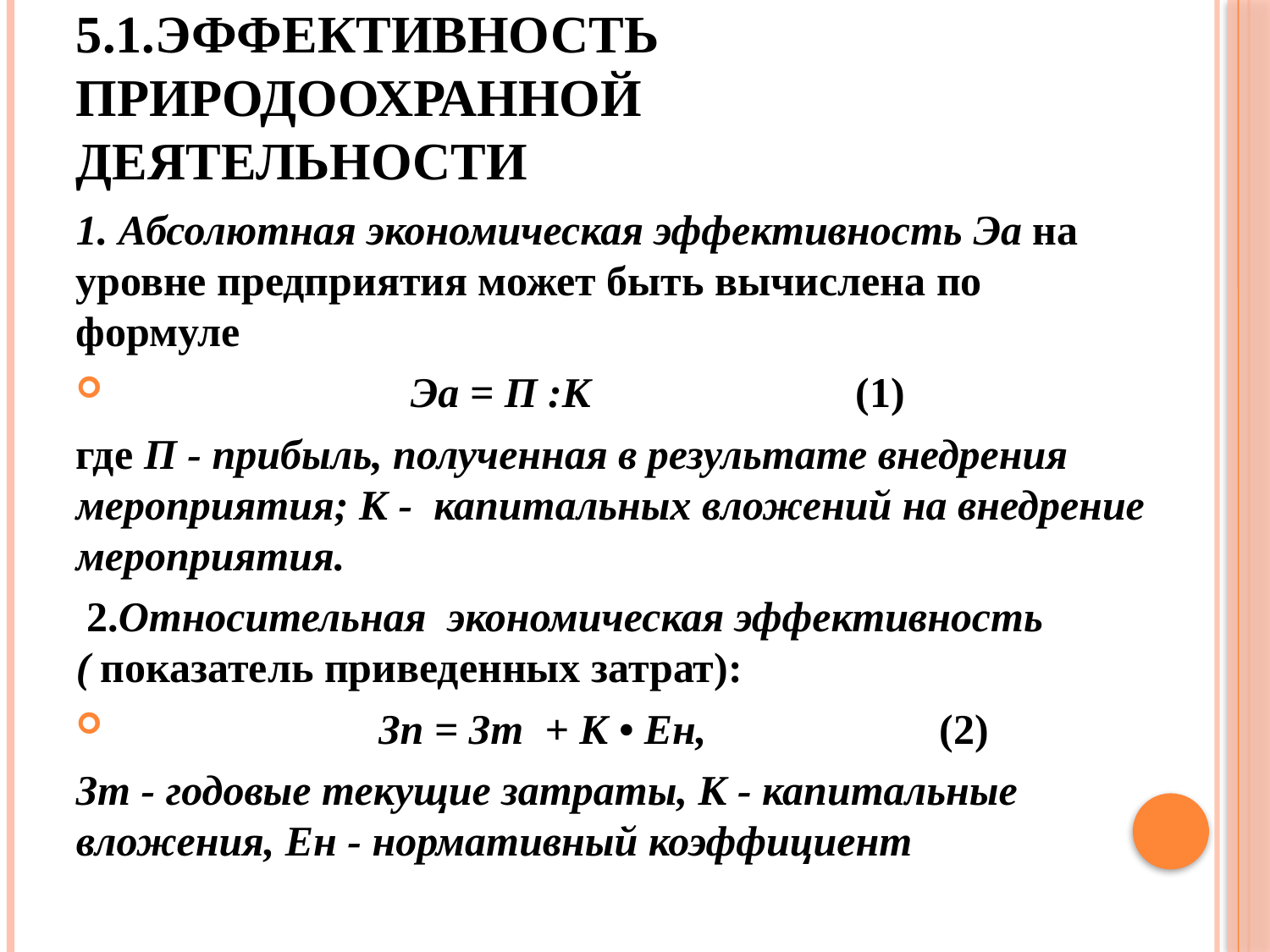

# 5.1.Эффективность природоохранной деятельности
1. Абсолютная экономическая эффективность Эа на уровне предприятия может быть вычислена по формуле
                            Эа = П :К                         (1)
где П - прибыль, полученная в результате внедрения мероприятия; К -  капитальных вложений на внедрение мероприятия.
 2.Относительная  экономическая эффективность ( показатель приведенных затрат):
                         Зп = Зт  + К • Ен,	                  (2)
Зт - годовые текущие затраты, К - капитальные вложения, Ен - нормативный коэффициент